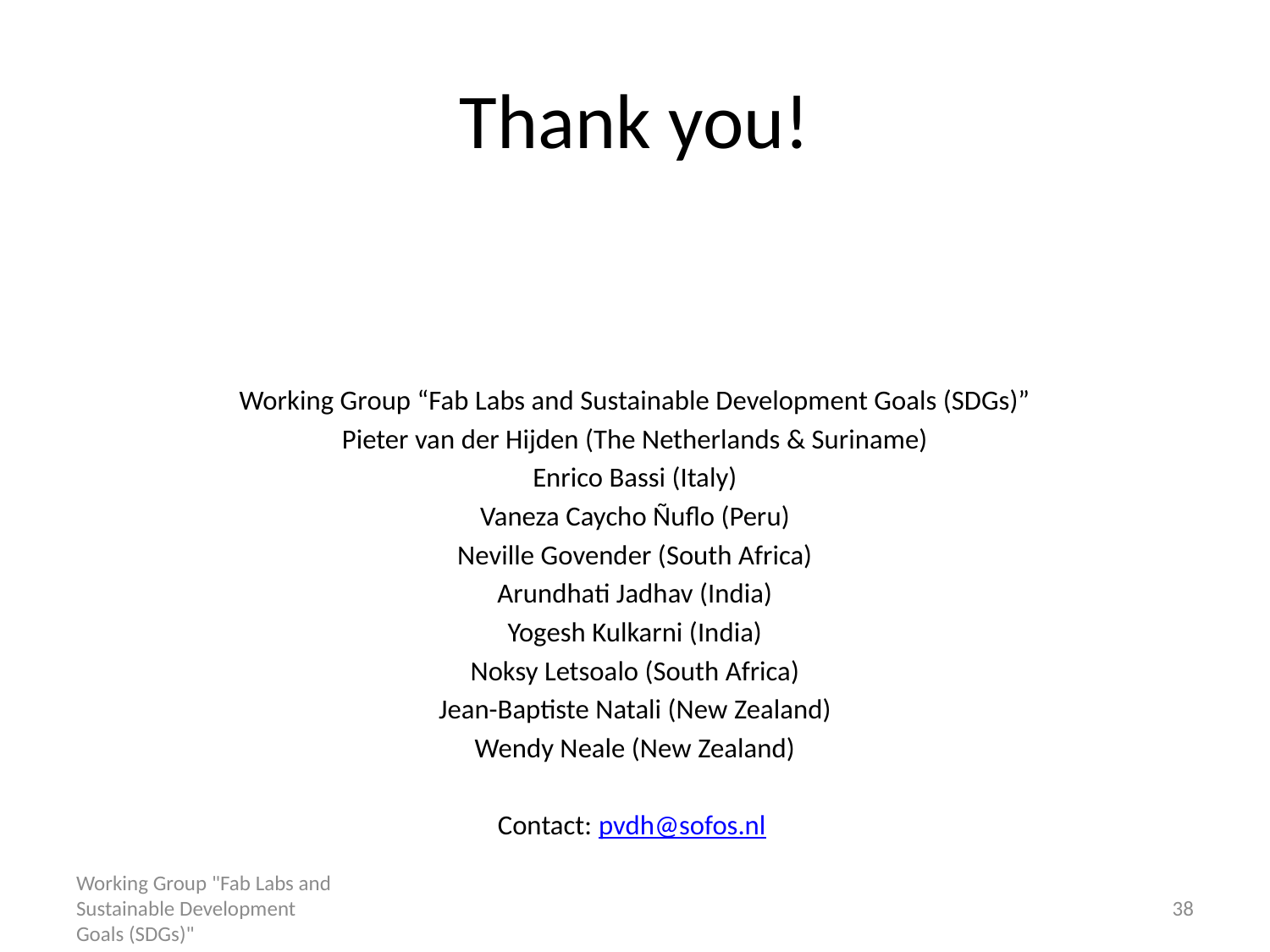

# Thank you!
Working Group “Fab Labs and Sustainable Development Goals (SDGs)”
Pieter van der Hijden (The Netherlands & Suriname)
Enrico Bassi (Italy)
Vaneza Caycho Ñuflo (Peru)
Neville Govender (South Africa)
Arundhati Jadhav (India)
Yogesh Kulkarni (India)
Noksy Letsoalo (South Africa)
Jean-Baptiste Natali (New Zealand)
Wendy Neale (New Zealand)

Contact: pvdh@sofos.nl

Working Group "Fab Labs and Sustainable Development Goals (SDGs)"

38